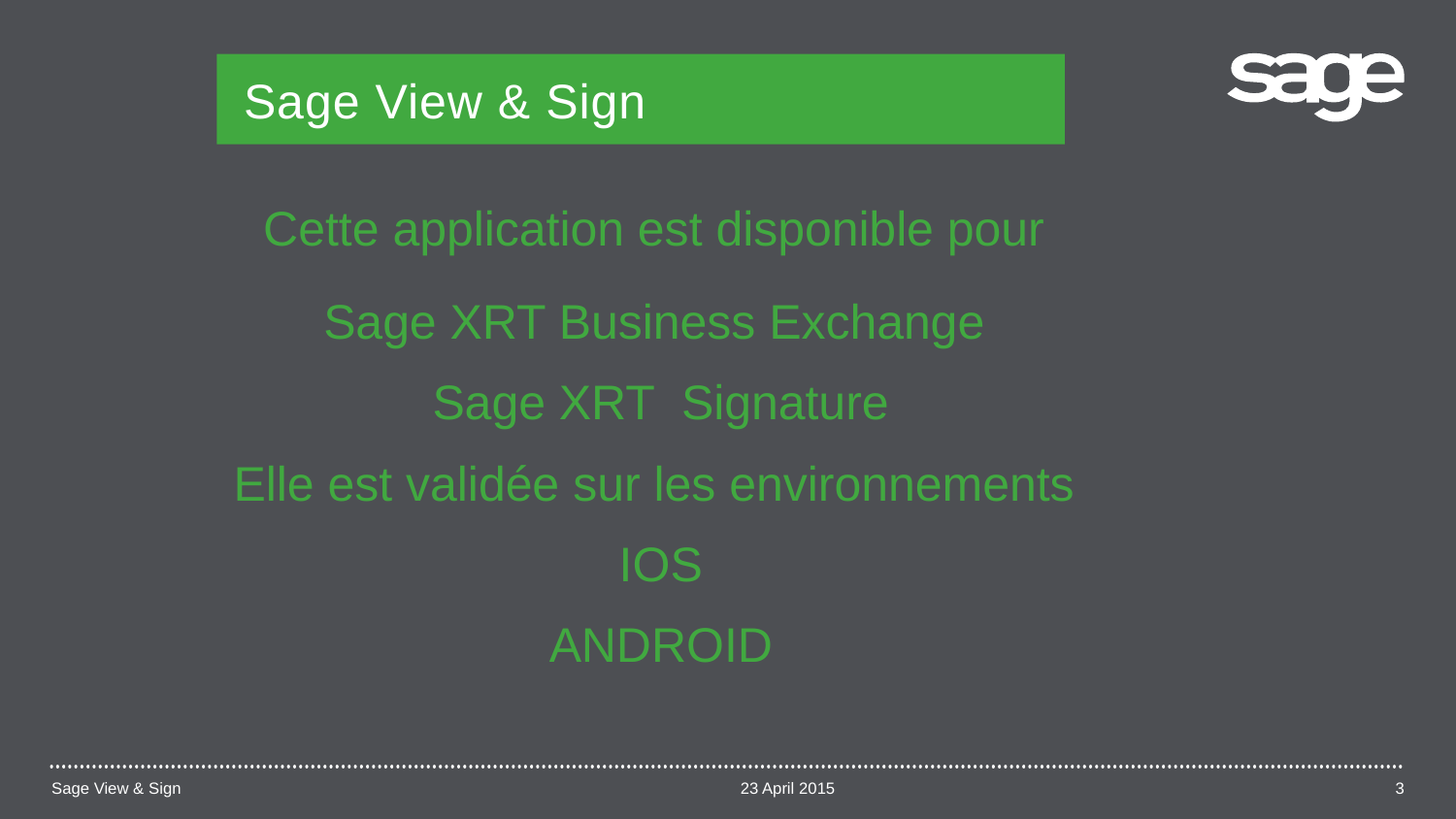

Sage View & Sign

Cette application est disponible pour

Sage XRT Business Exchange

Sage XRT  Signature

Elle est validée sur les environnements

IOS

ANDROID

Sage View & Sign
23 April 2015
3